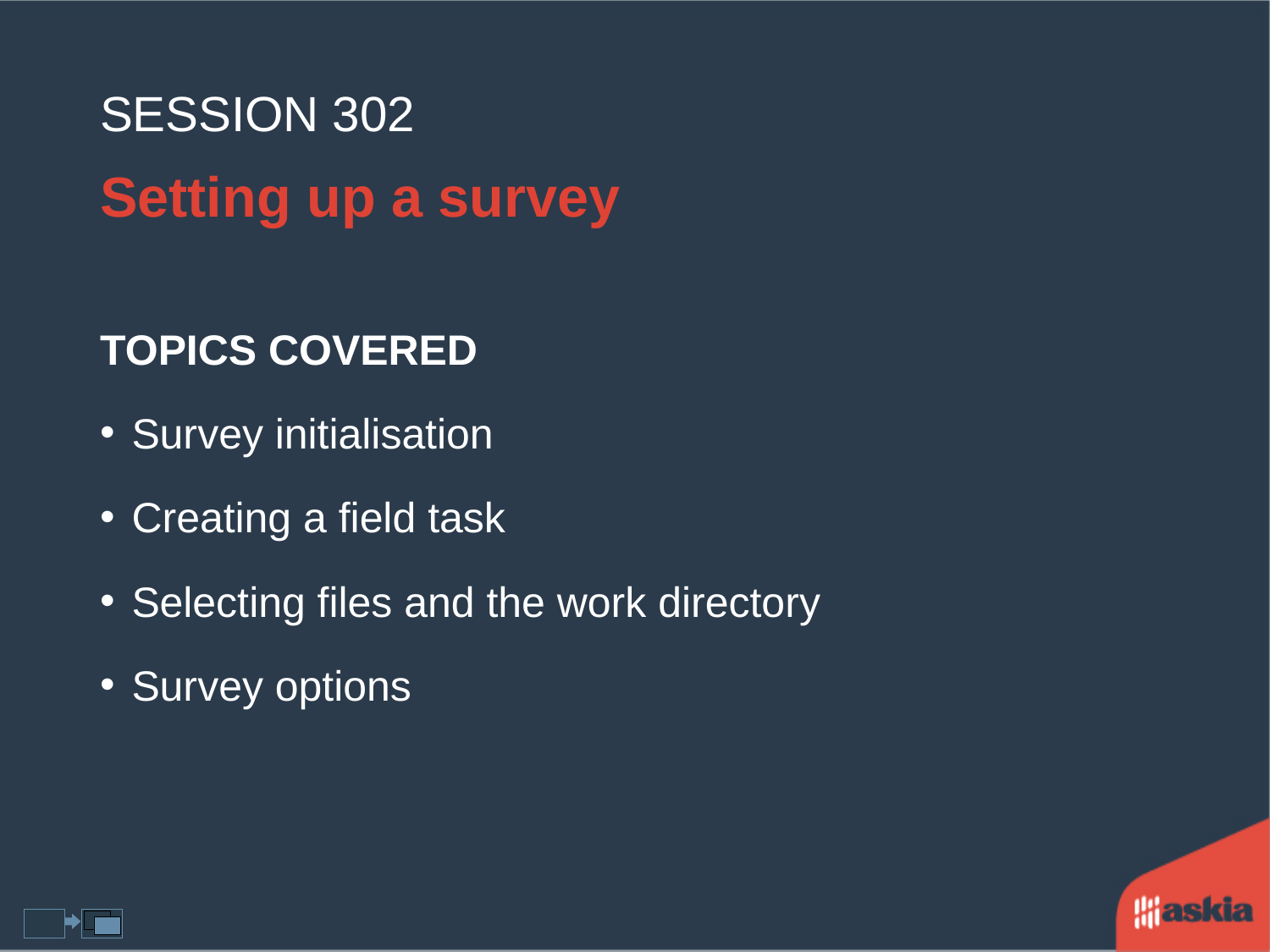

# Session 302
Setting up a survey
TOPICS COVERED
Survey initialisation
Creating a field task
Selecting files and the work directory
Survey options